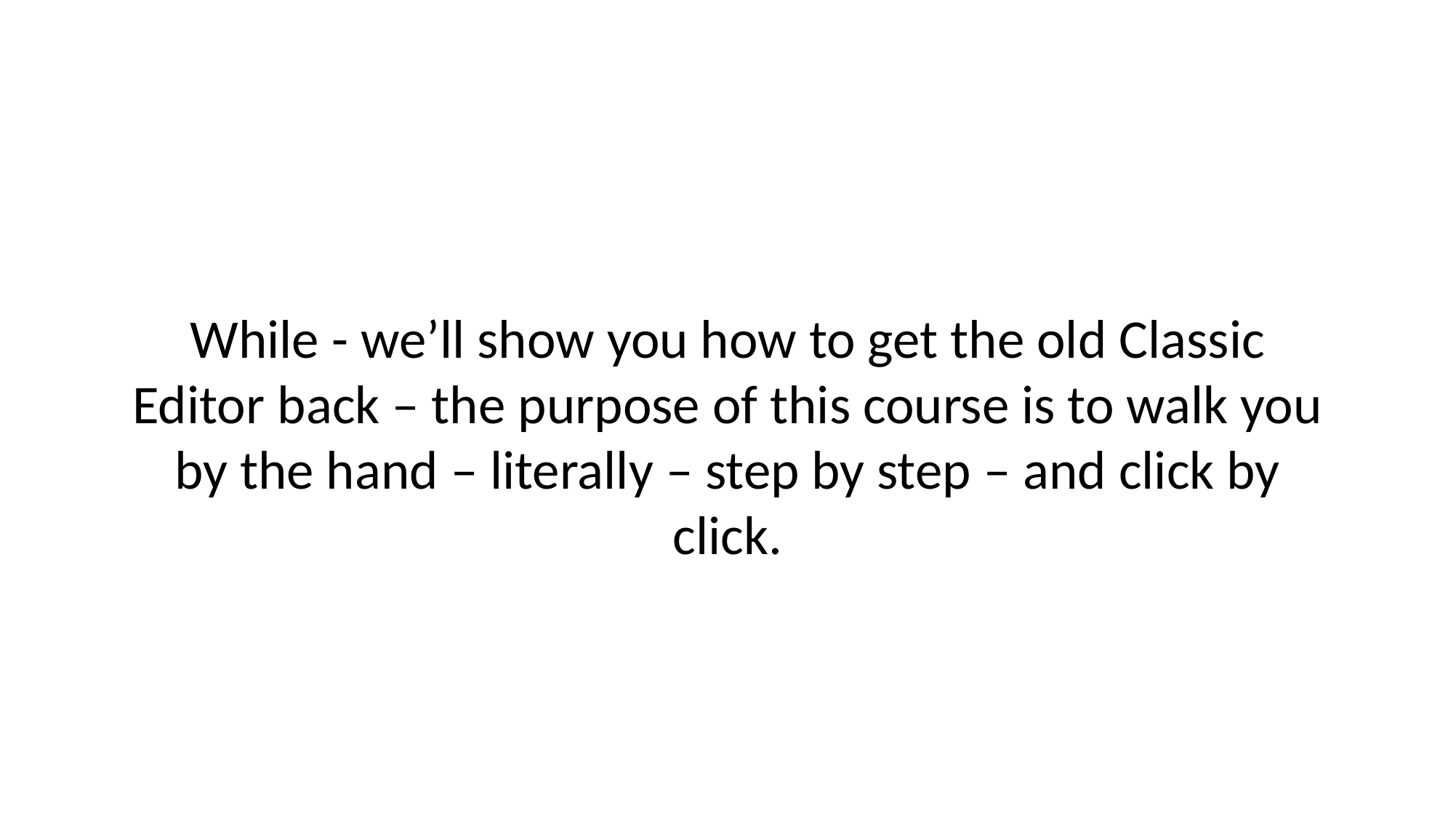

# While - we’ll show you how to get the old Classic Editor back – the purpose of this course is to walk you by the hand – literally – step by step – and click by click.